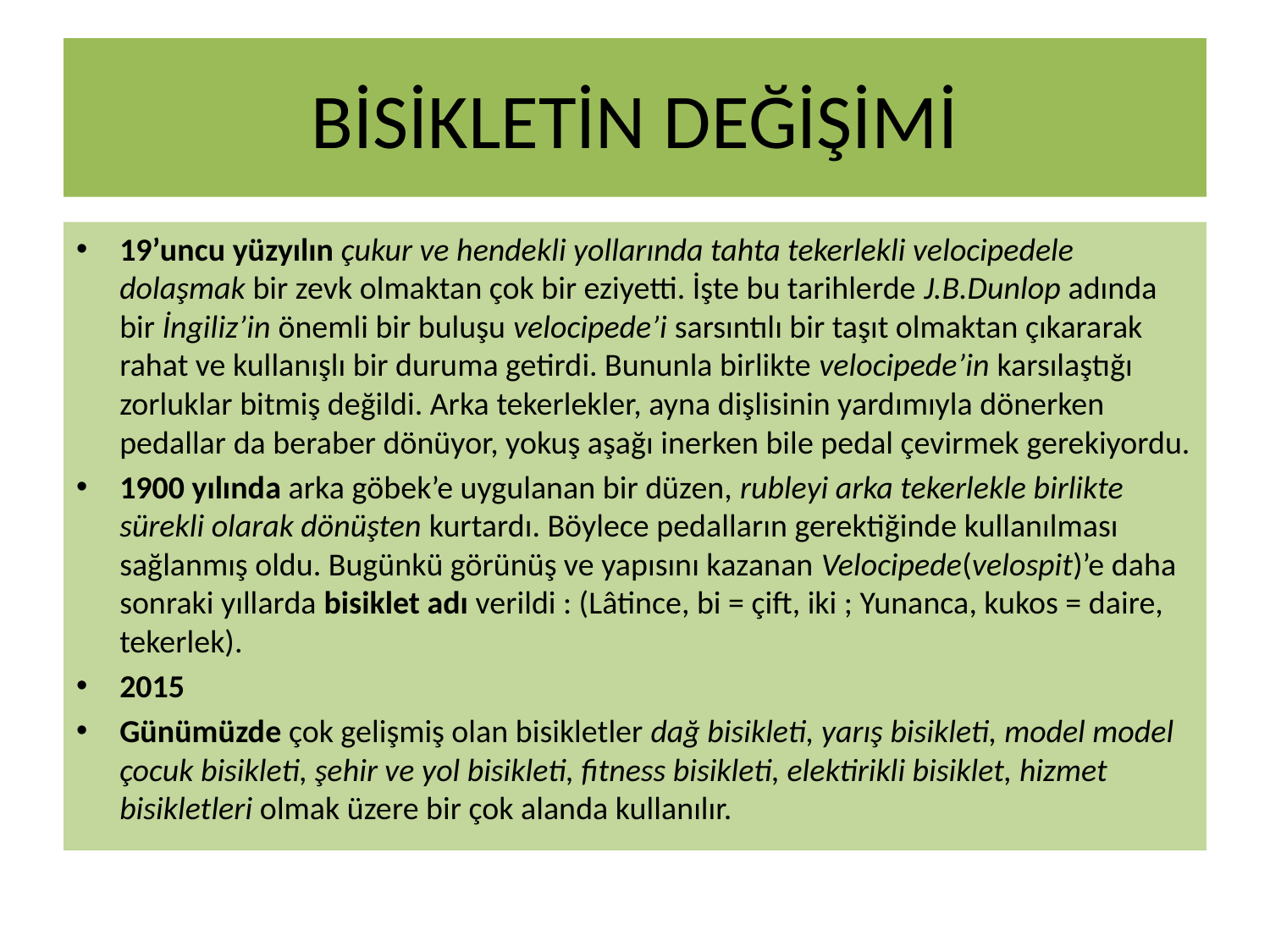

# BİSİKLETİN DEĞİŞİMİ
19’uncu yüzyılın çukur ve hendekli yollarında tahta tekerlekli velocipedele dolaşmak bir zevk olmaktan çok bir eziyetti. İşte bu tarihlerde J.B.Dunlop adında bir İngiliz’in önemli bir buluşu velocipede’i sarsıntılı bir taşıt olmaktan çıkararak rahat ve kullanışlı bir duruma getirdi. Bununla birlikte velocipede’in karsılaştığı zorluklar bitmiş değildi. Arka tekerlekler, ayna dişlisinin yardımıyla dönerken pedallar da beraber dönüyor, yokuş aşağı inerken bile pedal çevirmek gerekiyordu.
1900 yılında arka göbek’e uygulanan bir düzen, rubleyi arka tekerlekle birlikte sürekli olarak dönüşten kurtardı. Böylece pedalların gerektiğinde kullanılması sağlanmış oldu. Bugünkü görünüş ve yapısını kazanan Velocipede(velospit)’e daha sonraki yıllarda bisiklet adı verildi : (Lâtince, bi = çift, iki ; Yunanca, kukos = daire, tekerlek).
2015
Günümüzde çok gelişmiş olan bisikletler dağ bisikleti, yarış bisikleti, model model çocuk bisikleti, şehir ve yol bisikleti, fitness bisikleti, elektirikli bisiklet, hizmet bisikletleri olmak üzere bir çok alanda kullanılır.